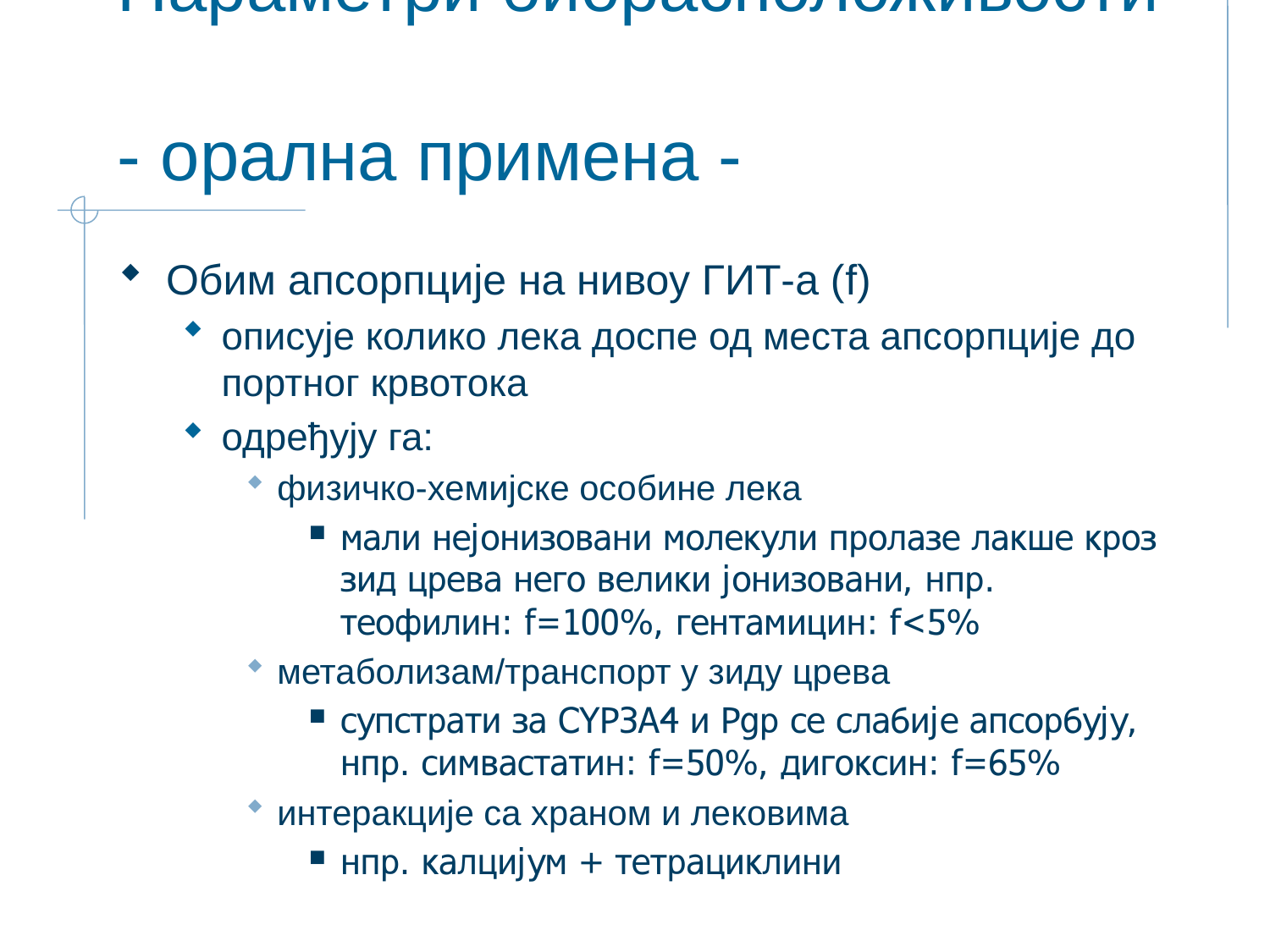

# Параметри биорасположивости - орална примена -
Обим апсорпције на нивоу ГИТ-а (f)
описује колико лека доспе од места апсорпције до портног крвотока
одређују га:
физичко-хемијске особине лека
мали нејонизовани молекули пролазе лакше кроз зид црева него велики јонизовани, нпр. теофилин: f=100%, гентамицин: f<5%
метаболизам/транспорт у зиду црева
супстрати за CYP3A4 и Pgp се слабије апсорбују, нпр. симвастатин: f=50%, дигоксин: f=65%
интеракције са храном и лековима
нпр. калцијум + тетрациклини